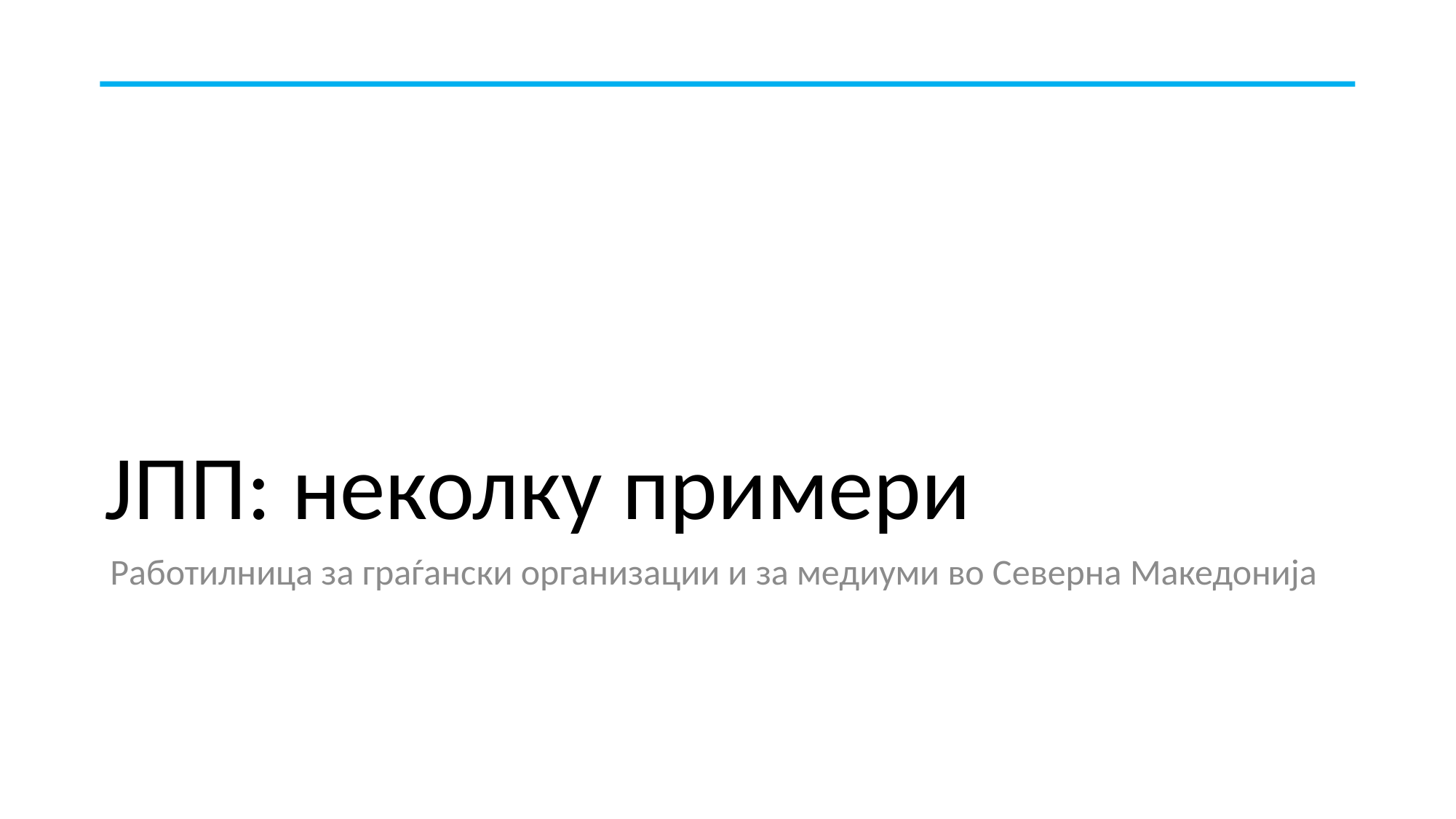

# ЈПП: неколку примери
Работилница за граѓански организации и за медиуми во Северна Македонија